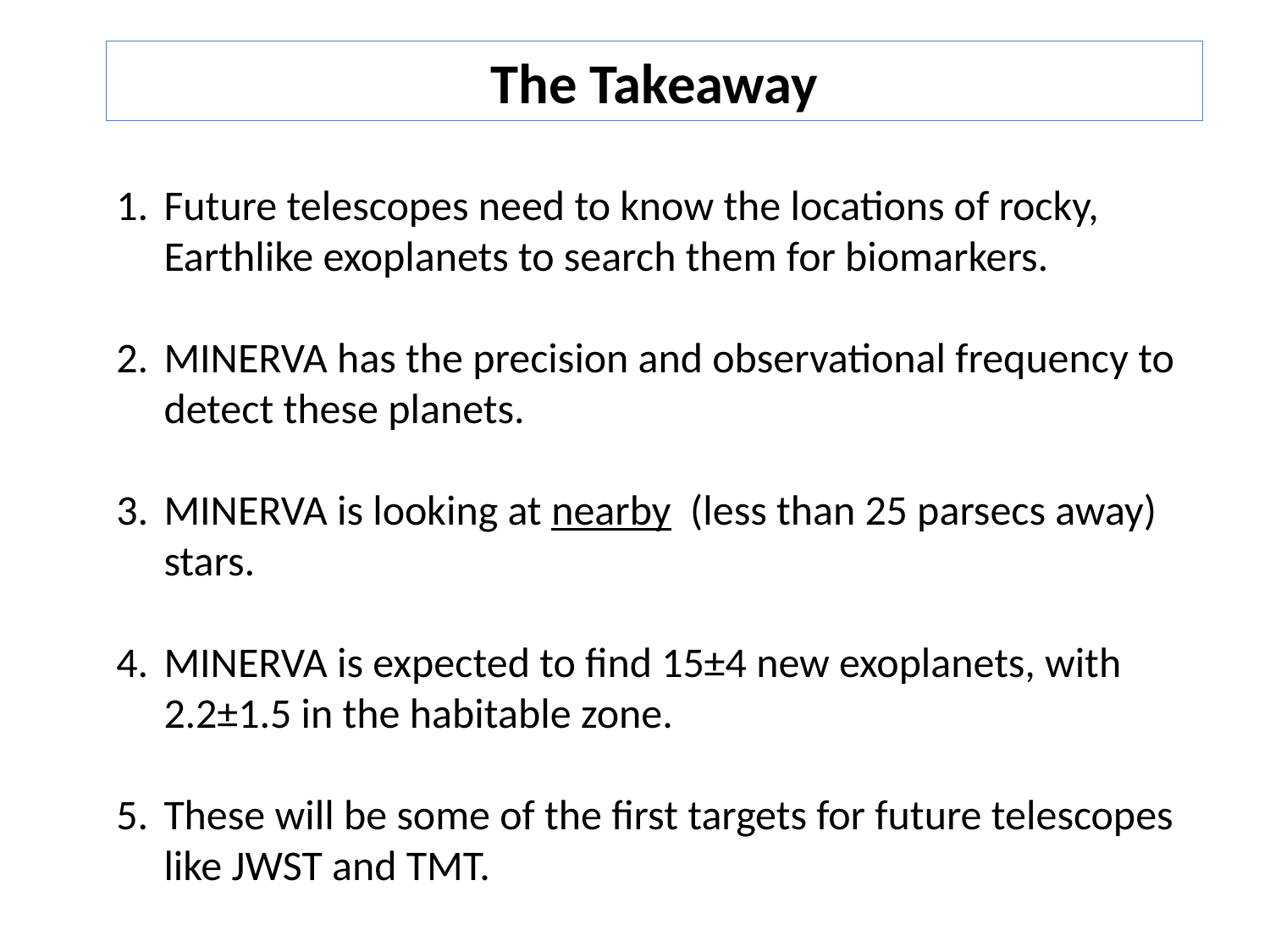

The Takeaway
Future telescopes need to know the locations of rocky, Earthlike exoplanets to search them for biomarkers.

MINERVA has the precision and observational frequency to detect these planets.

MINERVA is looking at nearby  (less than 25 parsecs away) stars.

MINERVA is expected to find 15±4 new exoplanets, with 2.2±1.5 in the habitable zone.

These will be some of the first targets for future telescopes like JWST and TMT.